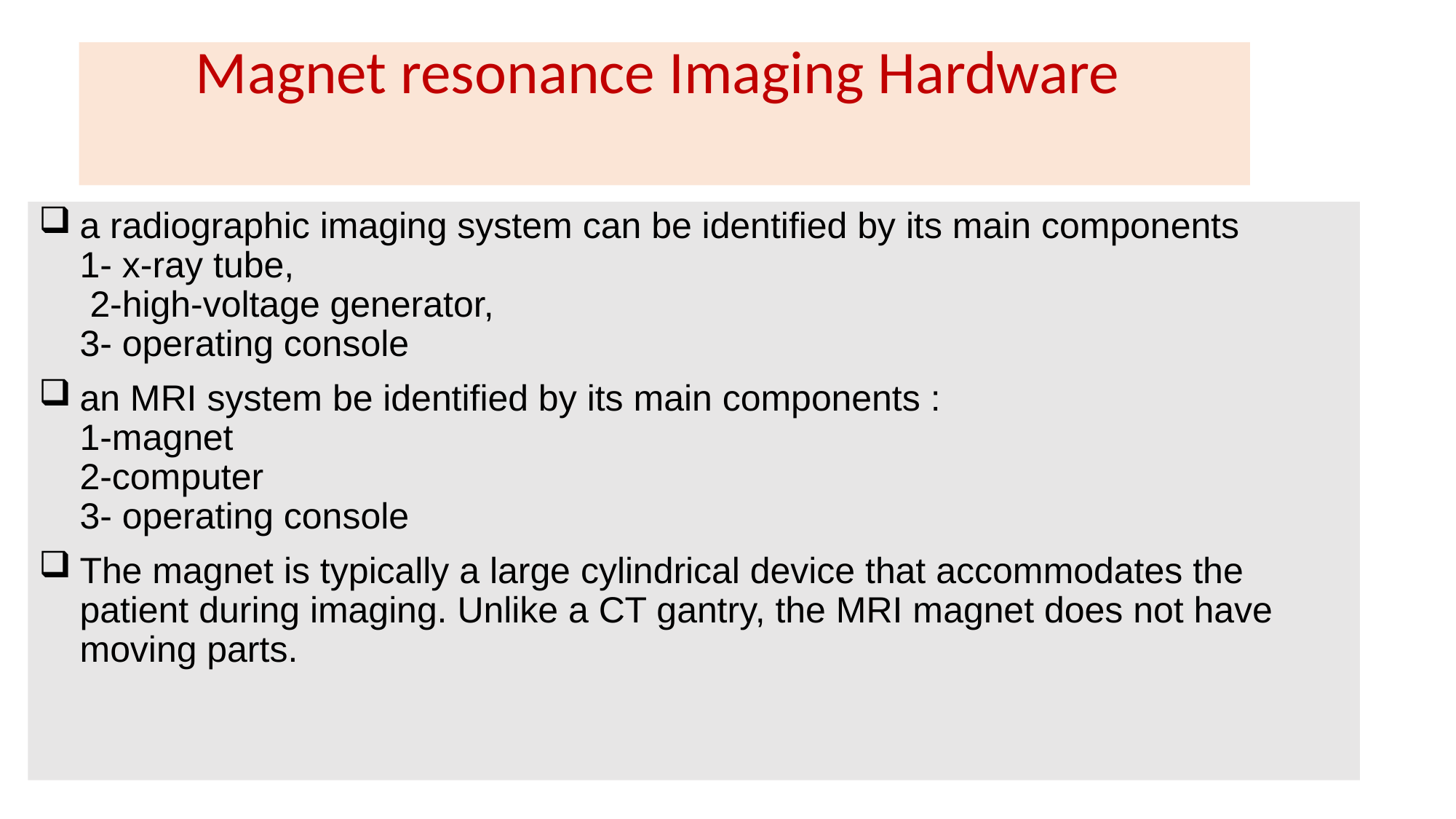

# Magnet resonance Imaging Hardware
a radiographic imaging system can be identified by its main components
1- x-ray tube,
 2-high-voltage generator,
3- operating console
an MRI system be identified by its main components :
1-magnet
2-computer
3- operating console
The magnet is typically a large cylindrical device that accommodates the patient during imaging. Unlike a CT gantry, the MRI magnet does not have moving parts.